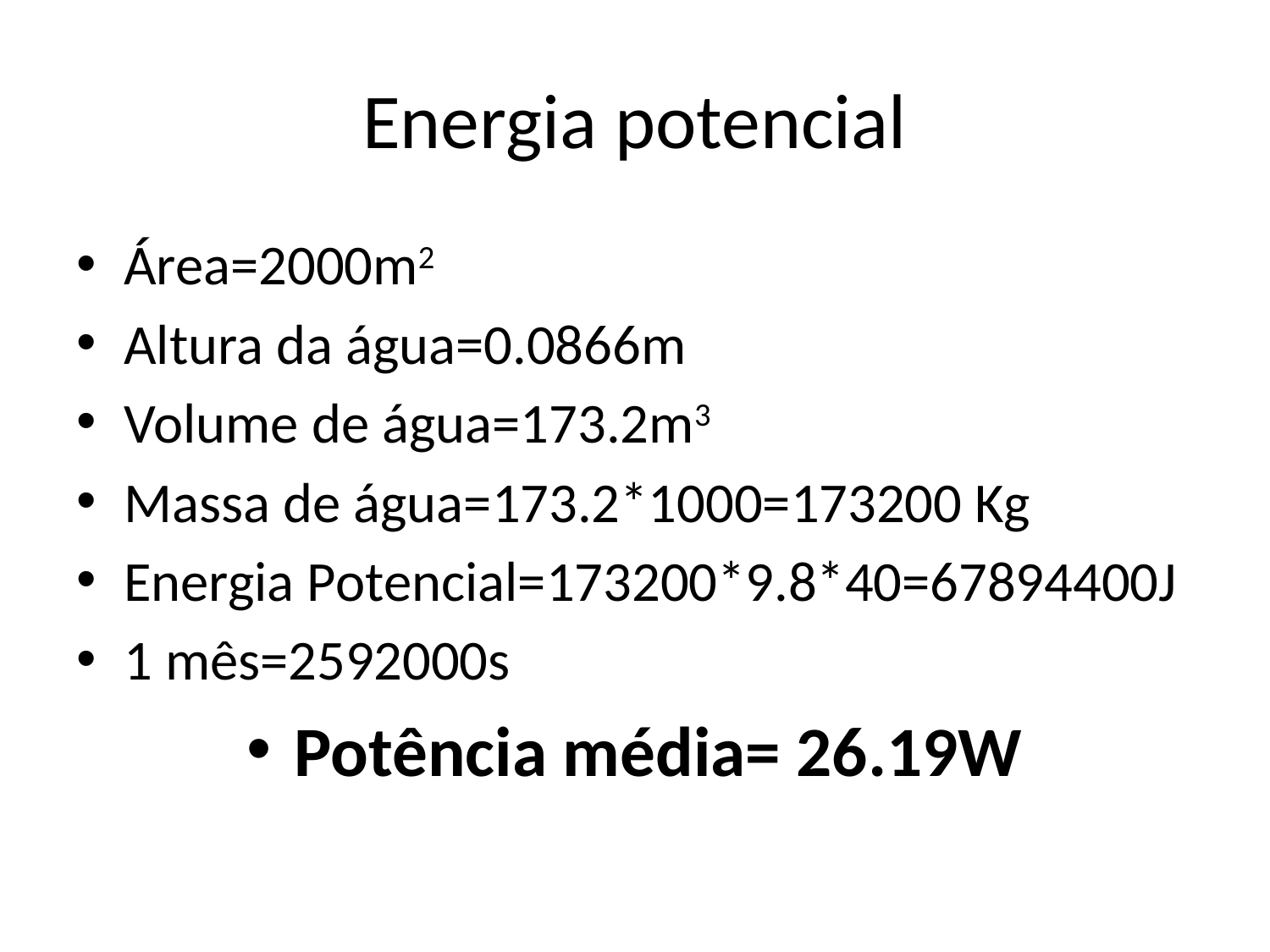

# Energia potencial
Área=2000m2
Altura da água=0.0866m
Volume de água=173.2m3
Massa de água=173.2*1000=173200 Kg
Energia Potencial=173200*9.8*40=67894400J
1 mês=2592000s
Potência média= 26.19W